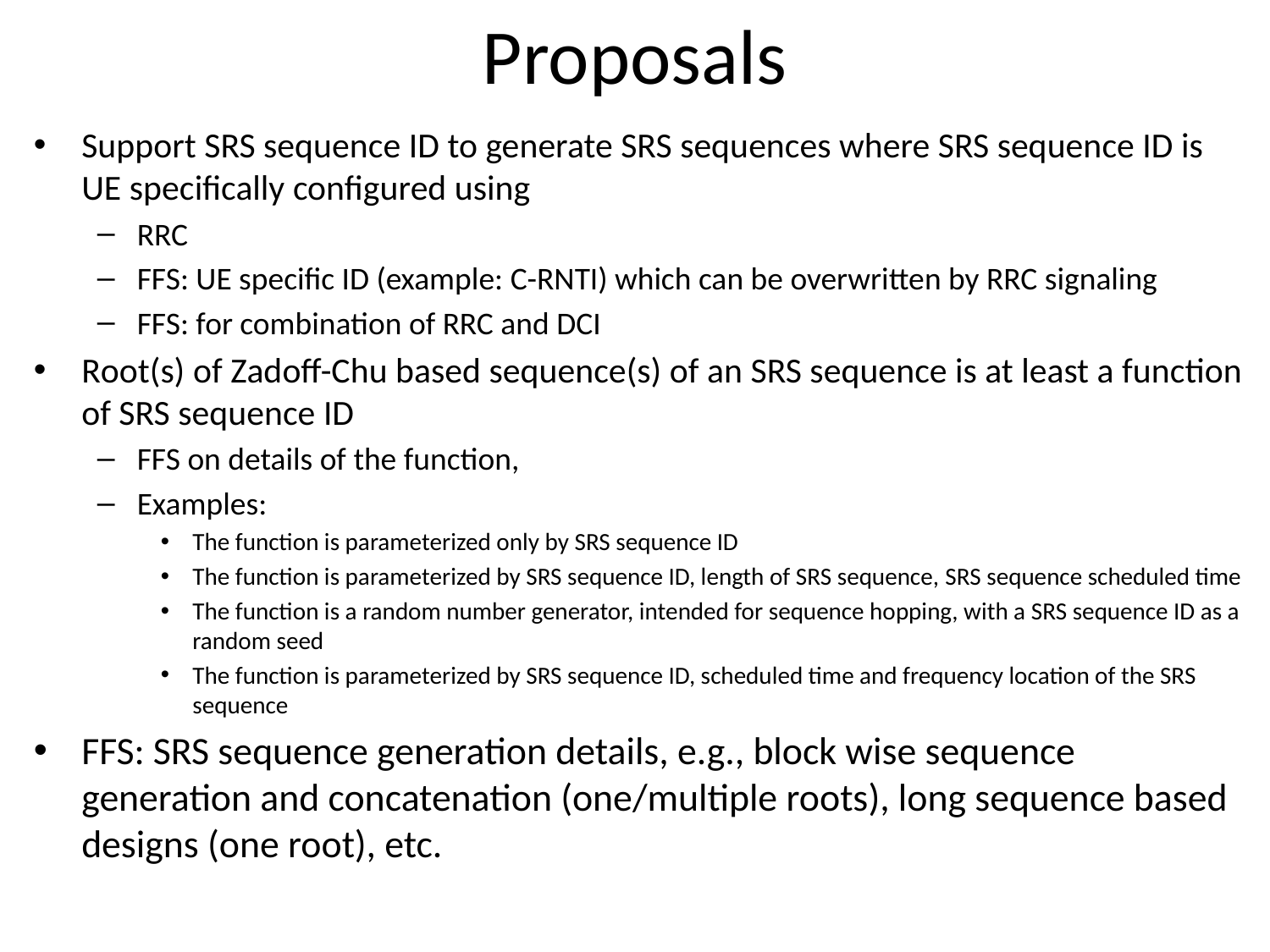

# Proposals
Support SRS sequence ID to generate SRS sequences where SRS sequence ID is UE specifically configured using
RRC
FFS: UE specific ID (example: C-RNTI) which can be overwritten by RRC signaling
FFS: for combination of RRC and DCI
Root(s) of Zadoff-Chu based sequence(s) of an SRS sequence is at least a function of SRS sequence ID
FFS on details of the function,
Examples:
The function is parameterized only by SRS sequence ID
The function is parameterized by SRS sequence ID, length of SRS sequence, SRS sequence scheduled time
The function is a random number generator, intended for sequence hopping, with a SRS sequence ID as a random seed
The function is parameterized by SRS sequence ID, scheduled time and frequency location of the SRS sequence
FFS: SRS sequence generation details, e.g., block wise sequence generation and concatenation (one/multiple roots), long sequence based designs (one root), etc.